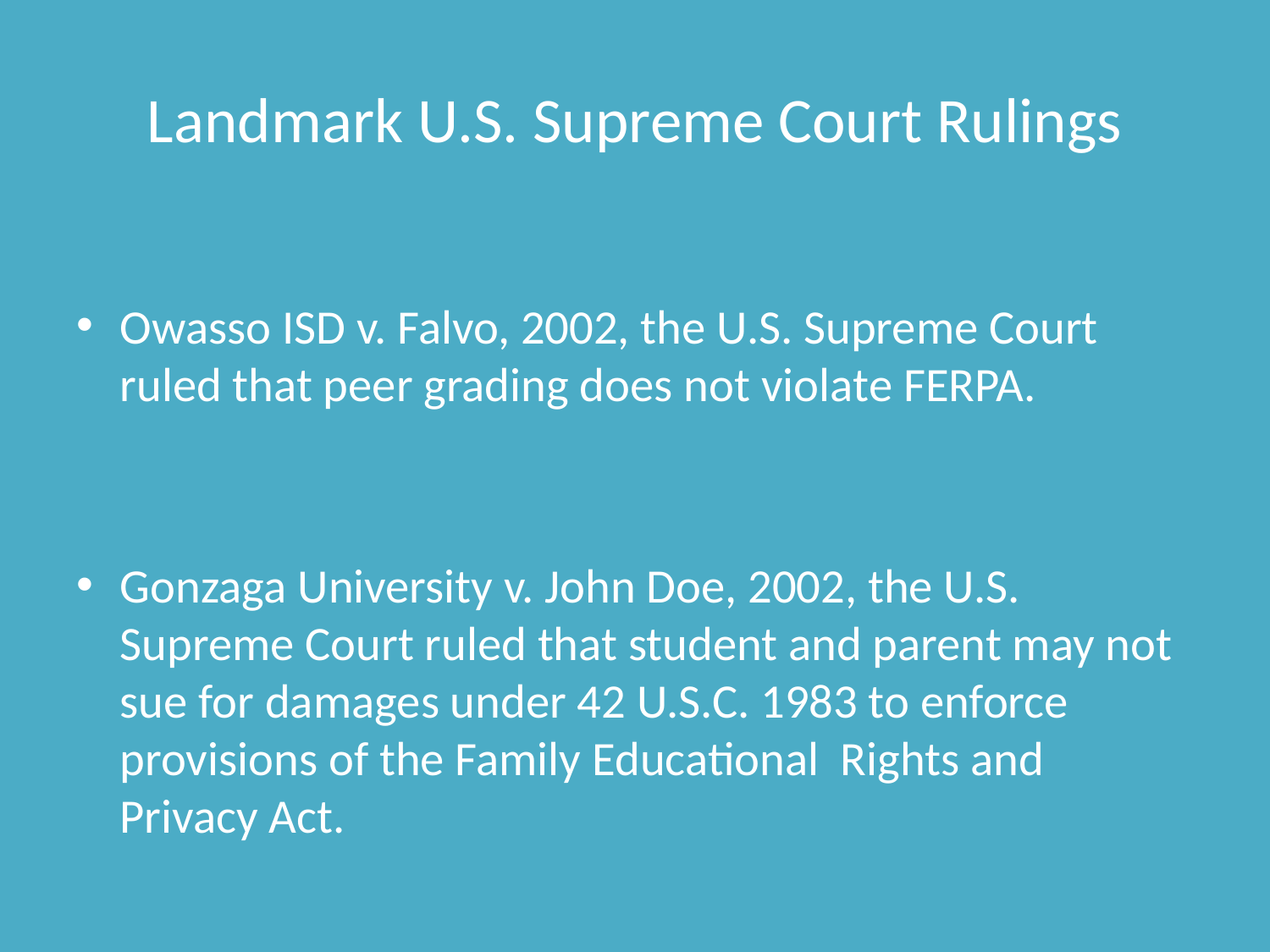

# Landmark U.S. Supreme Court Rulings

Owasso ISD v. Falvo, 2002, the U.S. Supreme Court ruled that peer grading does not violate FERPA.

Gonzaga University v. John Doe, 2002, the U.S. Supreme Court ruled that student and parent may not sue for damages under 42 U.S.C. 1983 to enforce provisions of the Family Educational  Rights and Privacy Act.